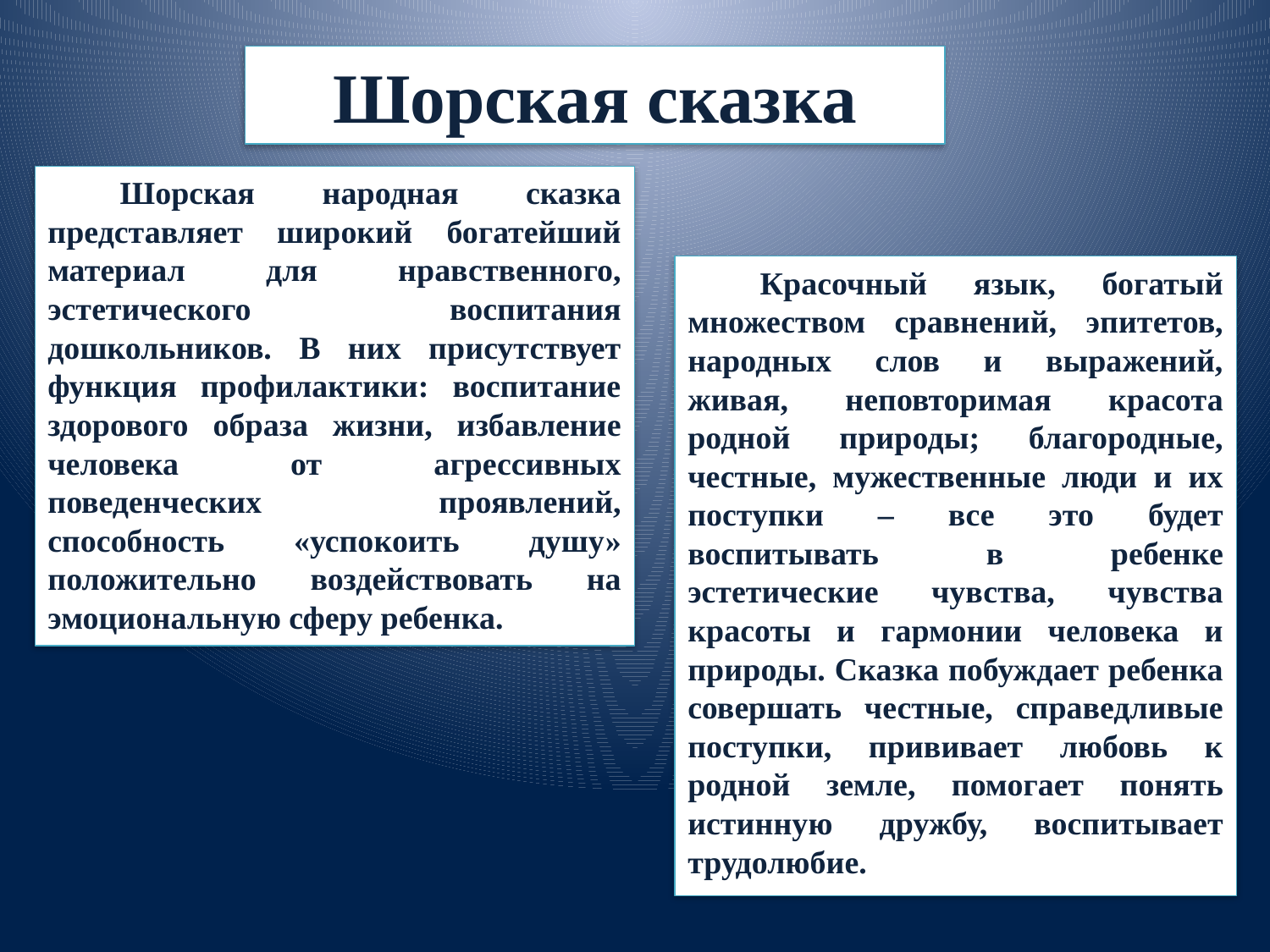

# Шорская сказка
	Шорская народная сказка представляет широкий богатейший материал для нравственного, эстетического воспитания дошкольников. В них присутствует функция профилактики: воспитание здорового образа жизни, избавление человека от агрессивных поведенческих проявлений, способность «успокоить душу» положительно воздействовать на эмоциональную сферу ребенка.

	Красочный язык, богатый множеством сравнений, эпитетов, народных слов и выражений, живая, неповторимая красота родной природы; благородные, честные, мужественные люди и их поступки – все это будет воспитывать в ребенке эстетические чувства, чувства красоты и гармонии человека и природы. Сказка побуждает ребенка совершать честные, справедливые поступки, прививает любовь к родной земле, помогает понять истинную дружбу, воспитывает трудолюбие.